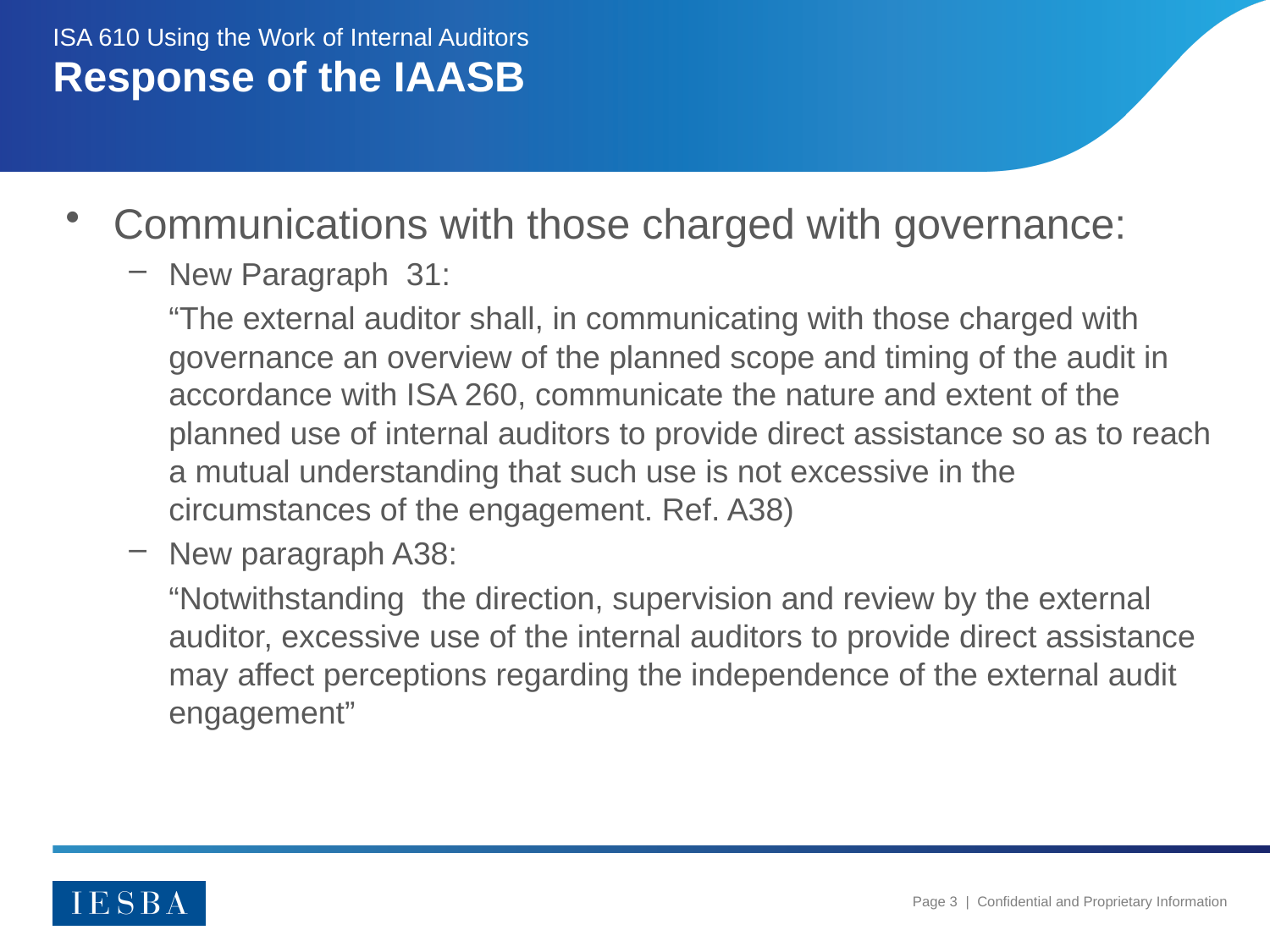

ISA 610 Using the Work of Internal Auditors

# Response of the IAASB
Communications with those charged with governance:
New Paragraph  31:
	“The external auditor shall, in communicating with those charged with governance an overview of the planned scope and timing of the audit in accordance with ISA 260, communicate the nature and extent of the planned use of internal auditors to provide direct assistance so as to reach a mutual understanding that such use is not excessive in the circumstances of the engagement. Ref. A38)
New paragraph A38:
	“Notwithstanding  the direction, supervision and review by the external auditor, excessive use of the internal auditors to provide direct assistance may affect perceptions regarding the independence of the external audit engagement”